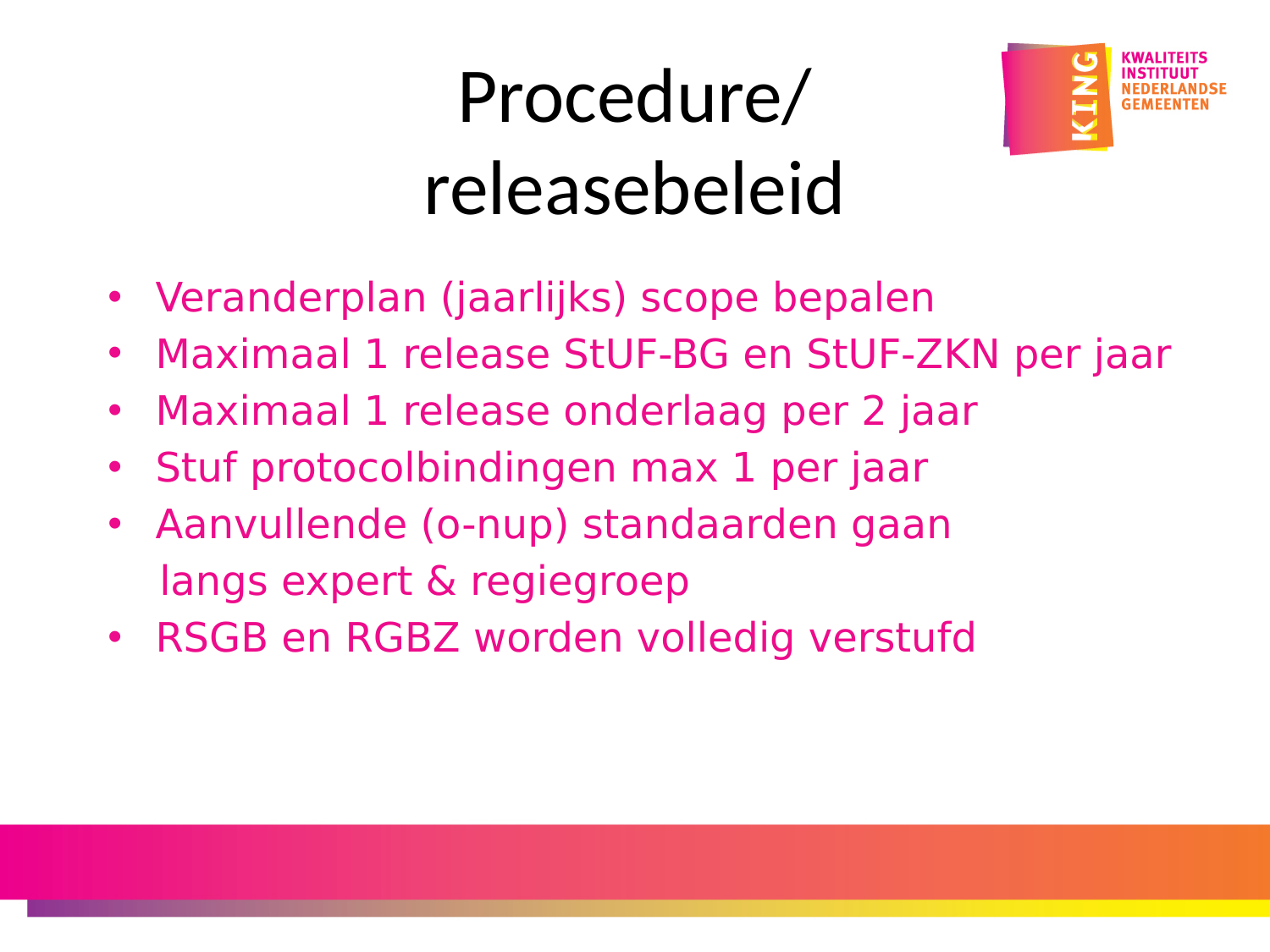

# Procedure/ releasebeleid

Veranderplan (jaarlijks) scope bepalen
Maximaal 1 release StUF-BG en StUF-ZKN per jaar
Maximaal 1 release onderlaag per 2 jaar
Stuf protocolbindingen max 1 per jaar
Aanvullende (o-nup) standaarden gaan
    langs expert & regiegroep
RSGB en RGBZ worden volledig verstufd